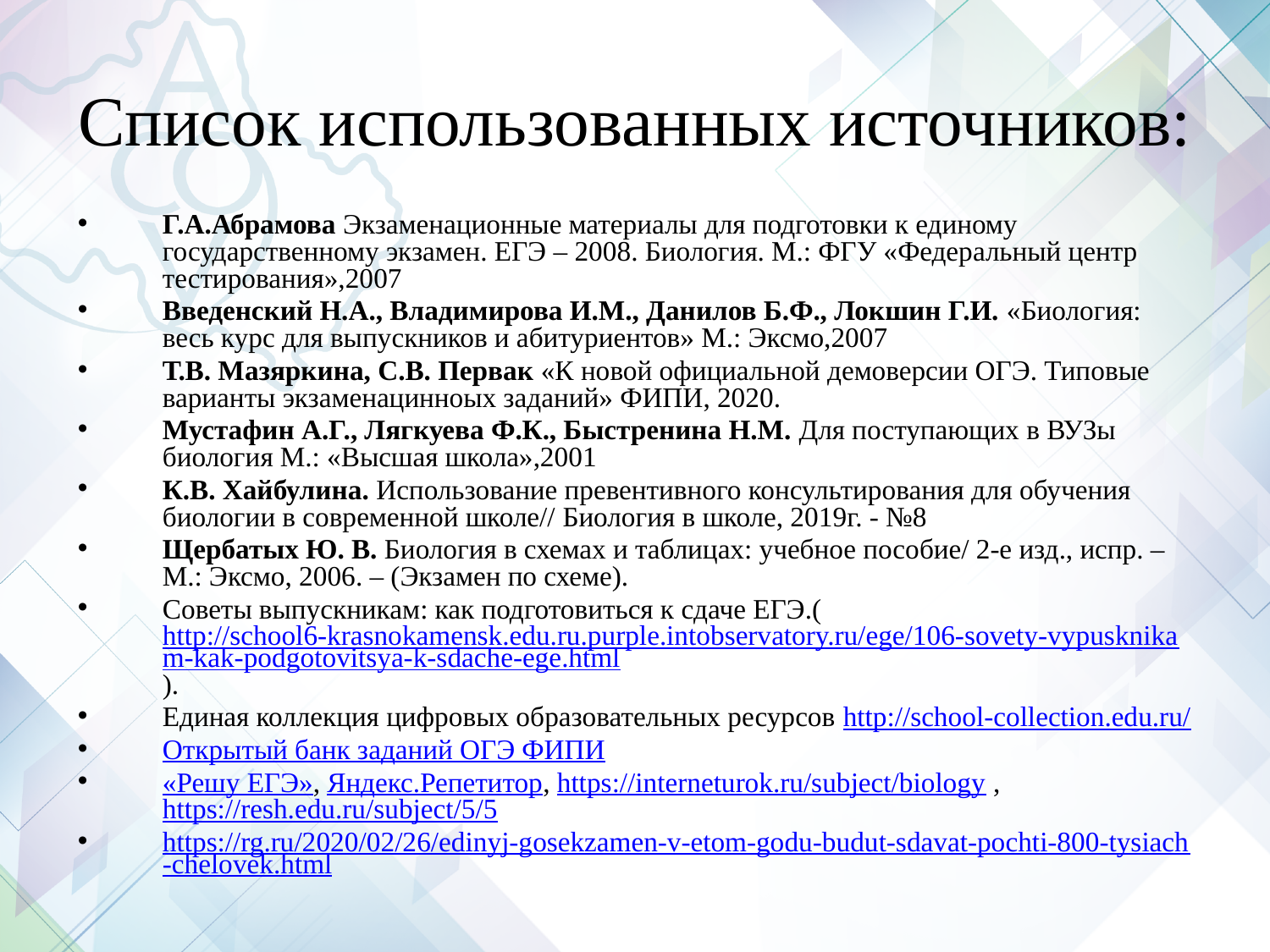

# Список использованных источников:
Г.А.Абрамова Экзаменационные материалы для подготовки к единому государственному экзамен. ЕГЭ – 2008. Биология. М.: ФГУ «Федеральный центр тестирования»,2007
Введенский Н.А., Владимирова И.М., Данилов Б.Ф., Локшин Г.И. «Биология: весь курс для выпускников и абитуриентов» М.: Эксмо,2007
Т.В. Мазяркина, С.В. Первак «К новой официальной демоверсии ОГЭ. Типовые варианты экзаменацинноых заданий» ФИПИ, 2020.
Мустафин А.Г., Лягкуева Ф.К., Быстренина Н.М. Для поступающих в ВУЗы биология М.: «Высшая школа»,2001
К.В. Хайбулина. Использование превентивного консультирования для обучения биологии в современной школе// Биология в школе, 2019г. - №8
Щербатых Ю. В. Биология в схемах и таблицах: учебное пособие/ 2-е изд., испр. – М.: Эксмо, 2006. – (Экзамен по схеме).
Советы выпускникам: как подготовиться к сдаче ЕГЭ.(http://school6-krasnokamensk.edu.ru.purple.intobservatory.ru/ege/106-sovety-vypusknikam-kak-podgotovitsya-k-sdache-ege.html).
Единая коллекция цифровых образовательных ресурсов http://school-collection.edu.ru/
Открытый банк заданий ОГЭ ФИПИ
«Решу ЕГЭ», Яндекс.Репетитор, https://interneturok.ru/subject/biology , https://resh.edu.ru/subject/5/5
https://rg.ru/2020/02/26/edinyj-gosekzamen-v-etom-godu-budut-sdavat-pochti-800-tysiach-chelovek.html